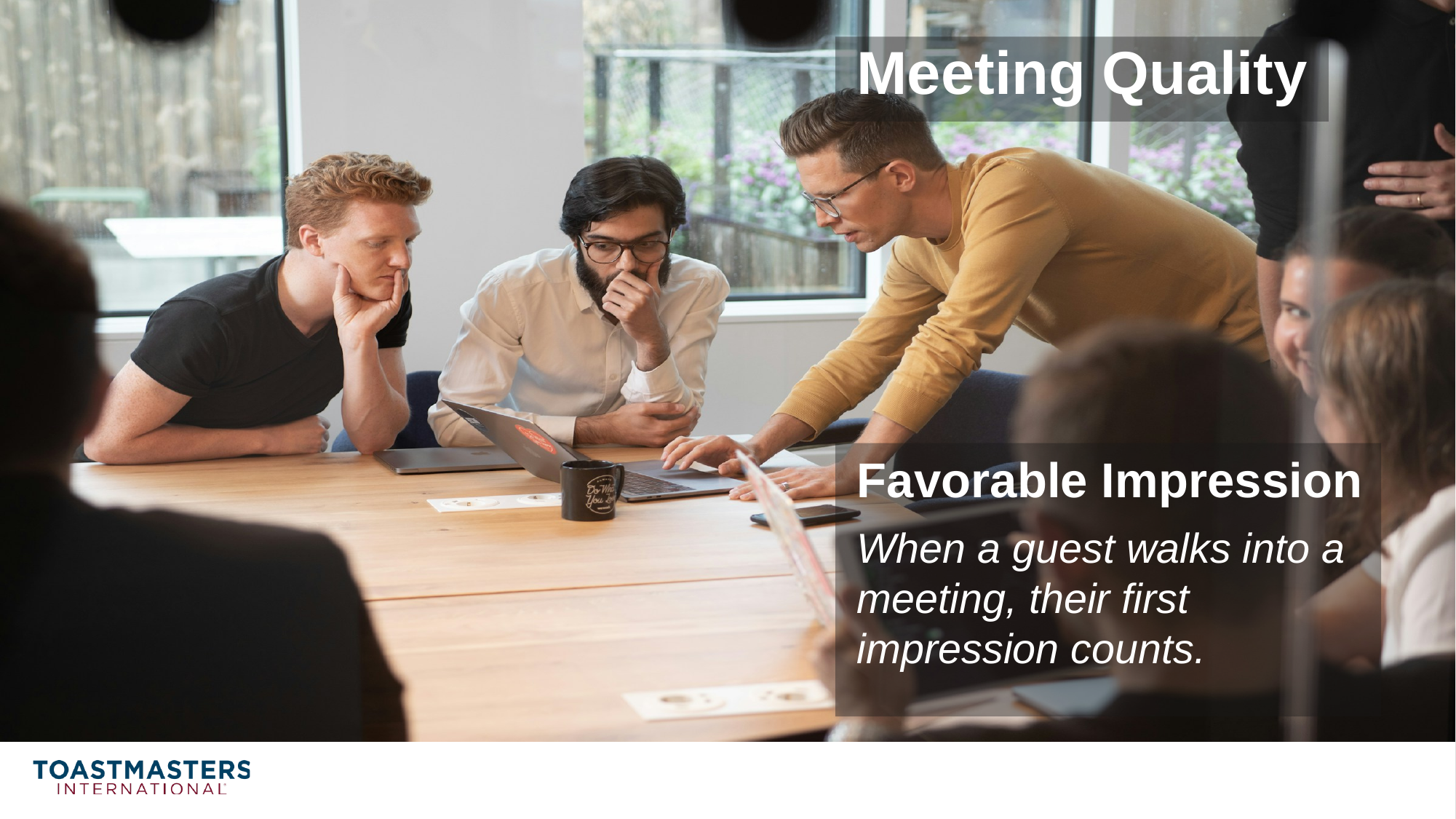

# Meeting Quality
Favorable Impression
When a guest walks into a meeting, their first impression counts.